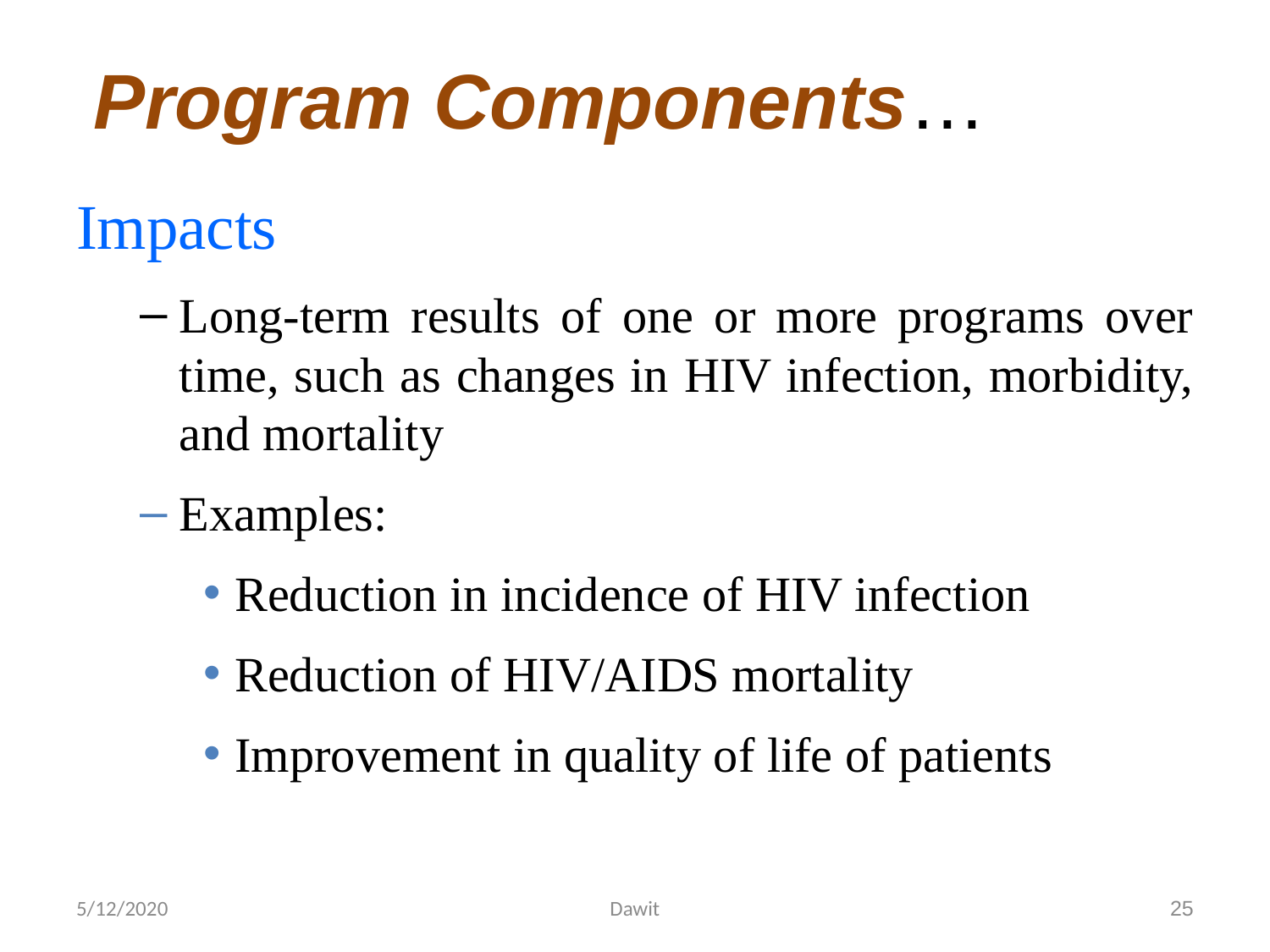

# Program Components…
Impacts
Long-term results of one or more programs over time, such as changes in HIV infection, morbidity, and mortality
Examples:
Reduction in incidence of HIV infection
Reduction of HIV/AIDS mortality
Improvement in quality of life of patients

5/12/2020
Dawit
25